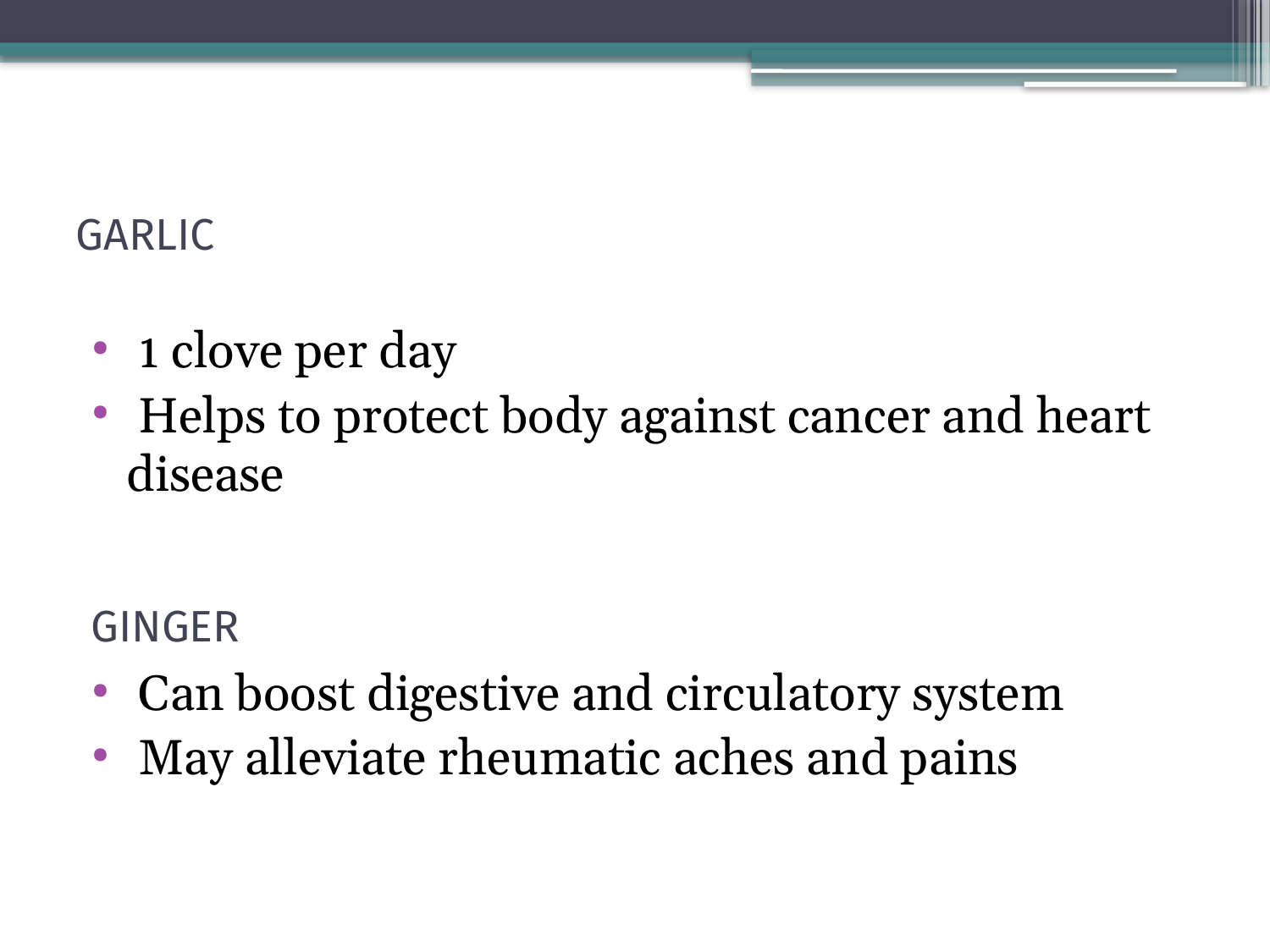

# GARLIC
 1 clove per day
 Helps to protect body against cancer and heart disease

GINGER
 Can boost digestive and circulatory system
 May alleviate rheumatic aches and pains